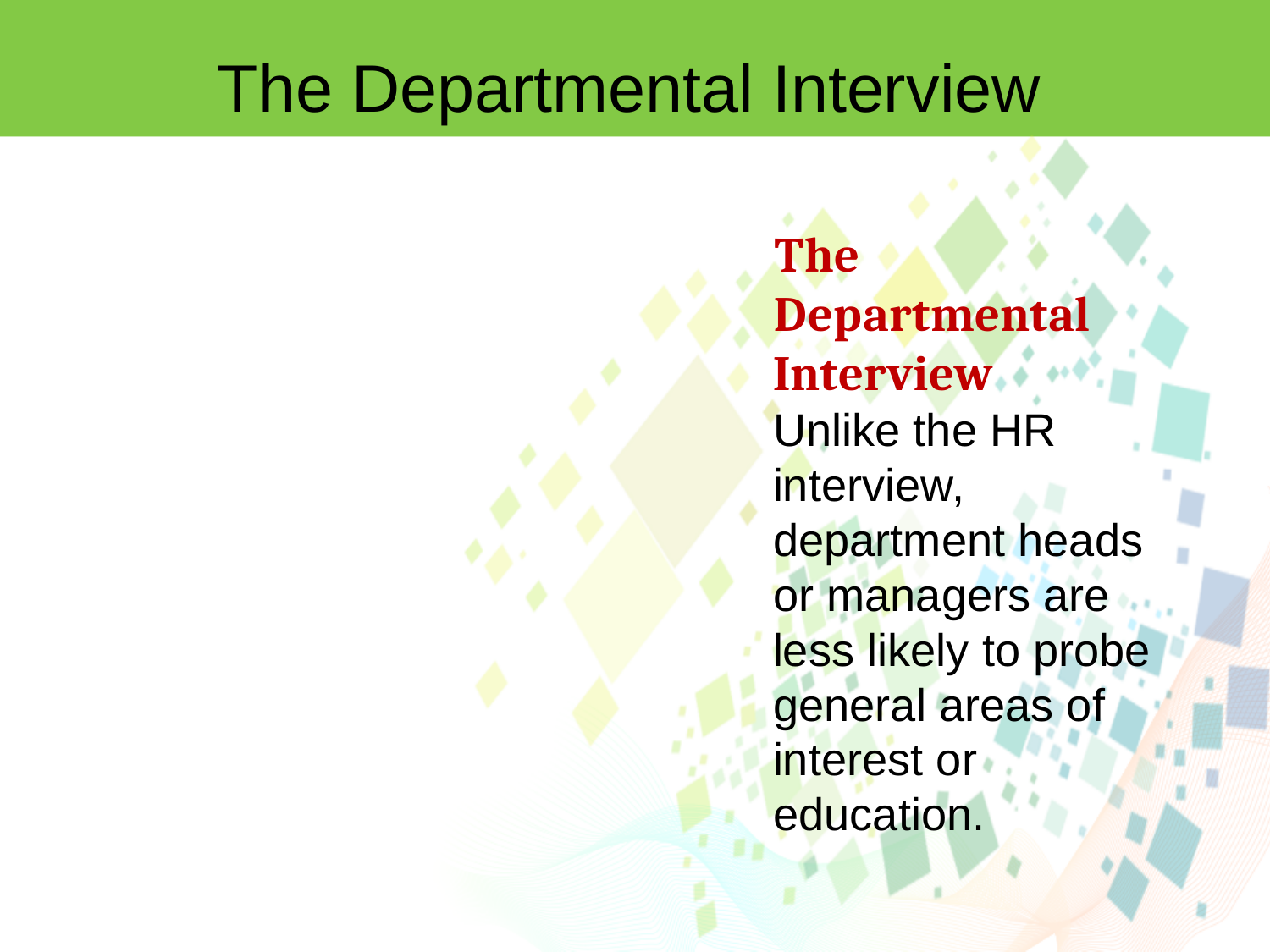

The Departmental Interview
The Departmental Interview
Unlike the HR interview, department heads or managers are less likely to probe
general areas of interest or education.